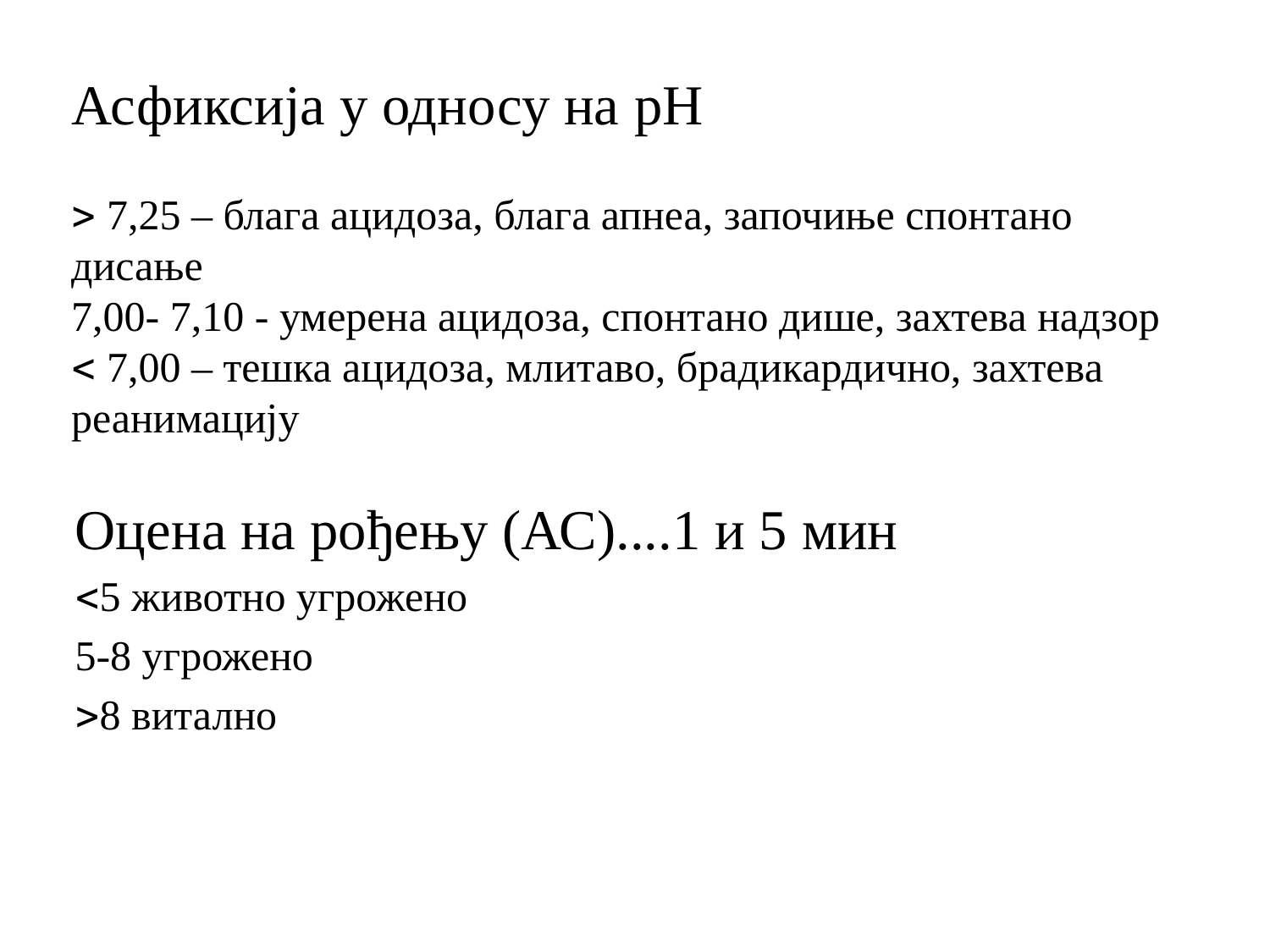

# Асфиксија у односу на pH > 7,25 – блага ацидоза, блага апнеа, започиње спонтано дисање 7,00- 7,10 - умерена ацидоза, спонтано дише, захтева надзор < 7,00 – тешка ацидоза, млитаво, брадикардично, захтева реанимацију
Оцена на рођењу (АС)....1 и 5 мин
<5 животно угрожено
5-8 угрожено
>8 витално